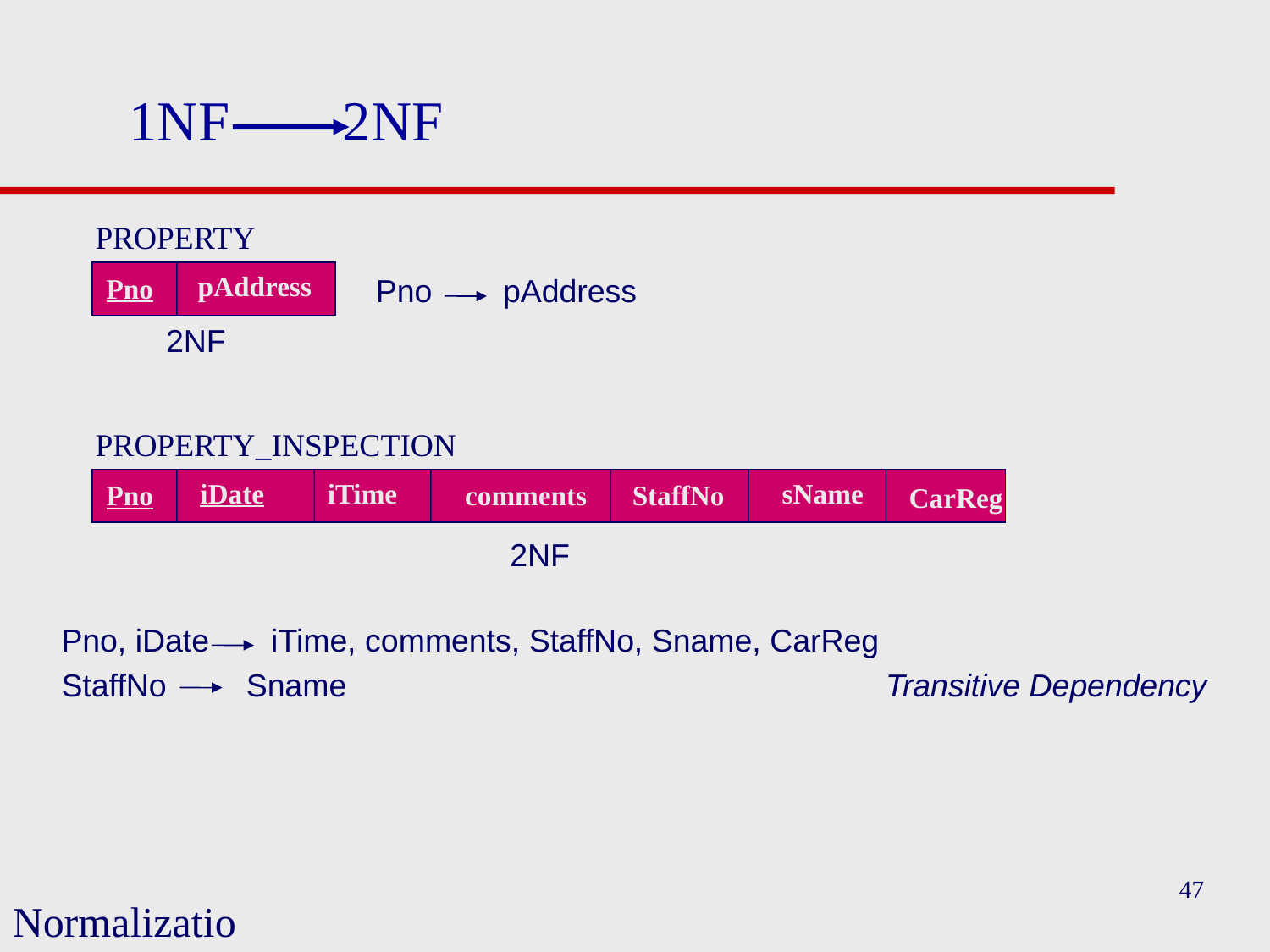

# 1NF        2NF

PROPERTY

pAddress
 Pno
Pno        pAddress

2NF
PROPERTY_INSPECTION

iDate

iTime

sName

 Pno
comments
StaffNo
CarReg
2NF
Pno, iDate       iTime, comments, StaffNo, Sname, CarReg
StaffNo         Sname				       Transitive Dependency

47
Normalization